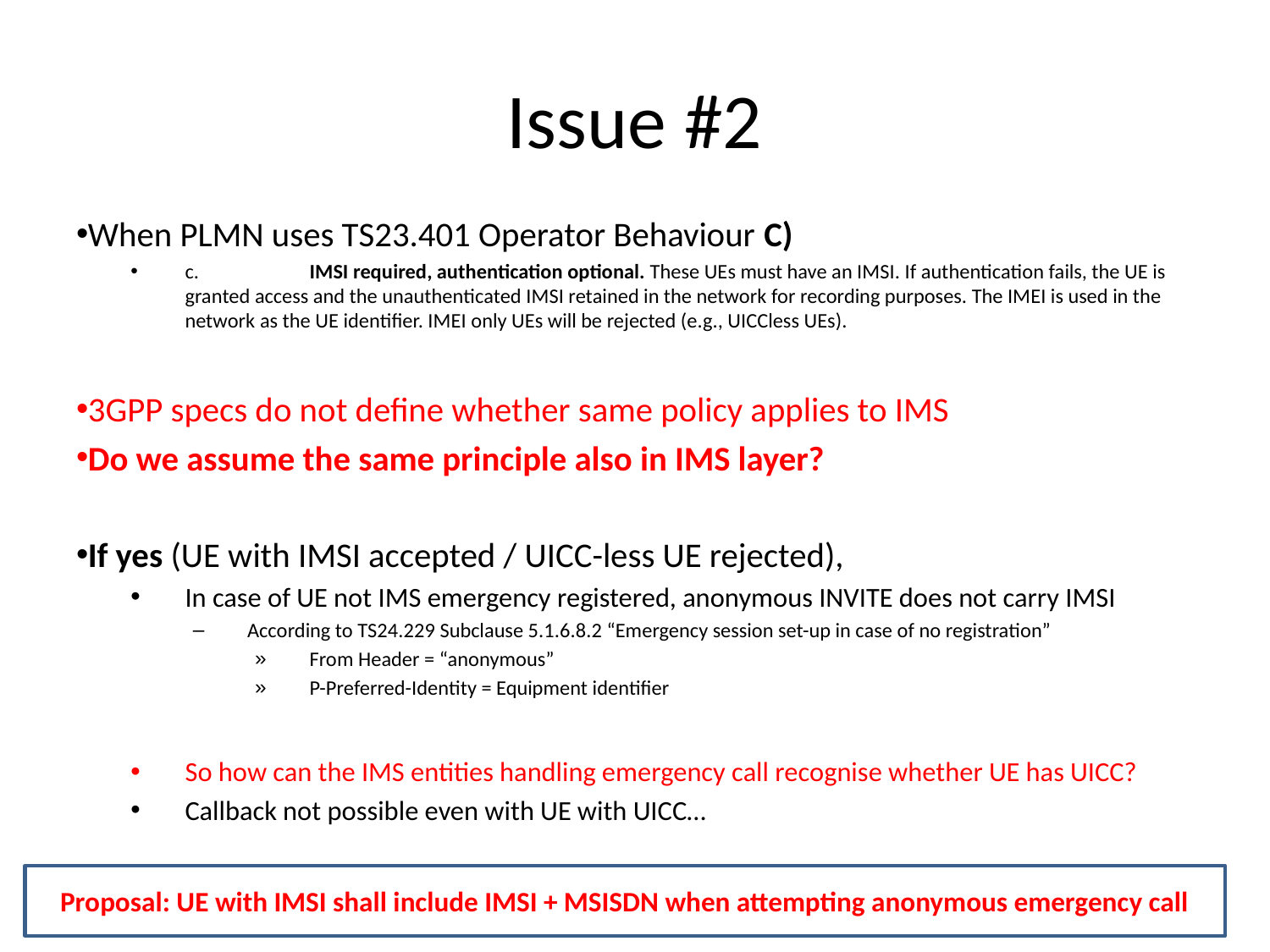

# Issue #2
When PLMN uses TS23.401 Operator Behaviour C)
c.	IMSI required, authentication optional. These UEs must have an IMSI. If authentication fails, the UE is granted access and the unauthenticated IMSI retained in the network for recording purposes. The IMEI is used in the network as the UE identifier. IMEI only UEs will be rejected (e.g., UICCless UEs).

3GPP specs do not define whether same policy applies to IMS
Do we assume the same principle also in IMS layer?

If yes (UE with IMSI accepted / UICC-less UE rejected),
In case of UE not IMS emergency registered, anonymous INVITE does not carry IMSI
According to TS24.229 Subclause 5.1.6.8.2 “Emergency session set-up in case of no registration”
From Header = “anonymous”
P-Preferred-Identity = Equipment identifier

So how can the IMS entities handling emergency call recognise whether UE has UICC?
Callback not possible even with UE with UICC…
Proposal: UE with IMSI shall include IMSI + MSISDN when attempting anonymous emergency call